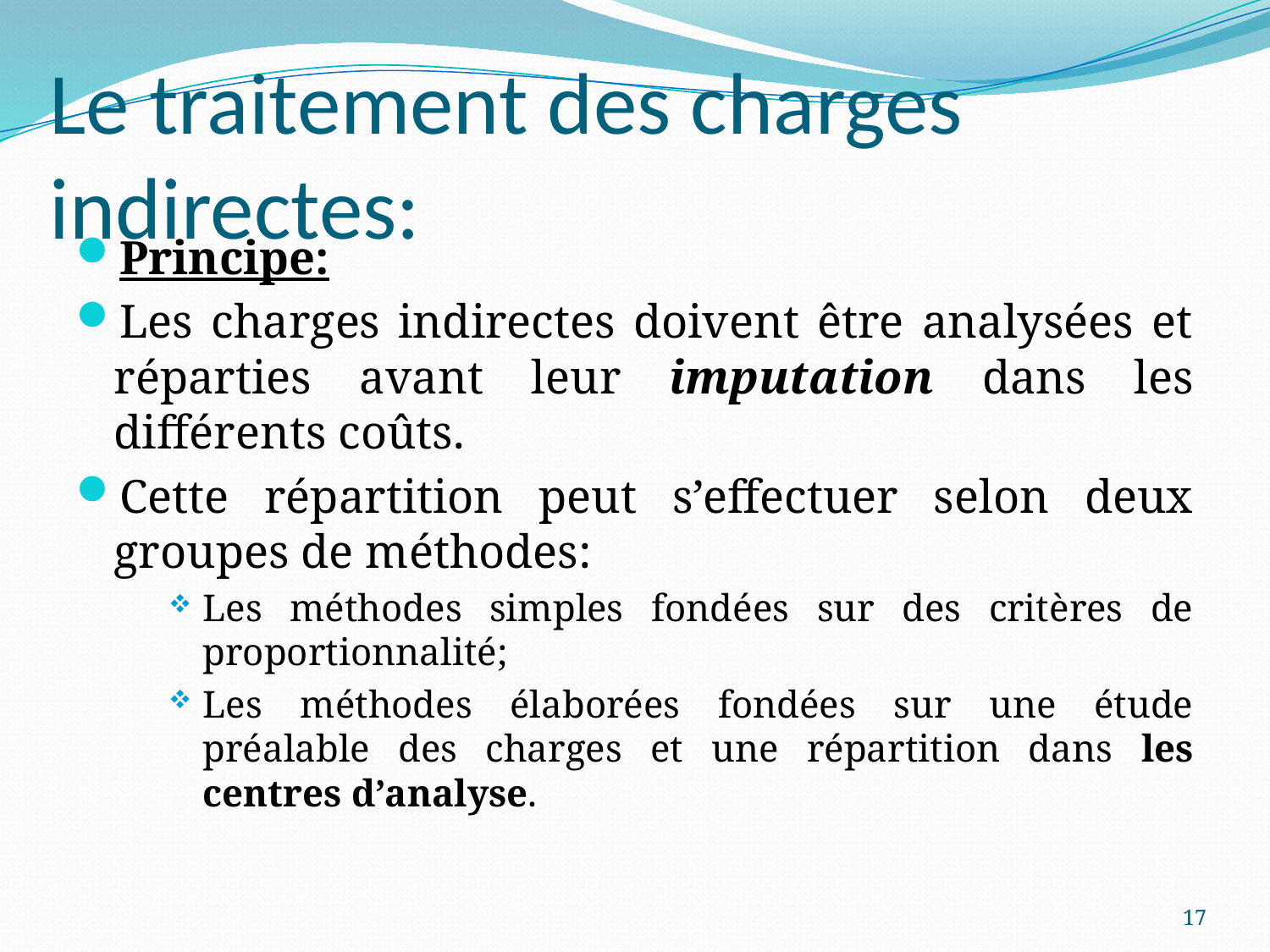

# Le traitement des charges indirectes:
Principe:
Les charges indirectes doivent être analysées et réparties avant leur imputation dans les différents coûts.
Cette répartition peut s’effectuer selon deux groupes de méthodes:
Les méthodes simples fondées sur des critères de proportionnalité;
Les méthodes élaborées fondées sur une étude préalable des charges et une répartition dans les centres d’analyse.

17